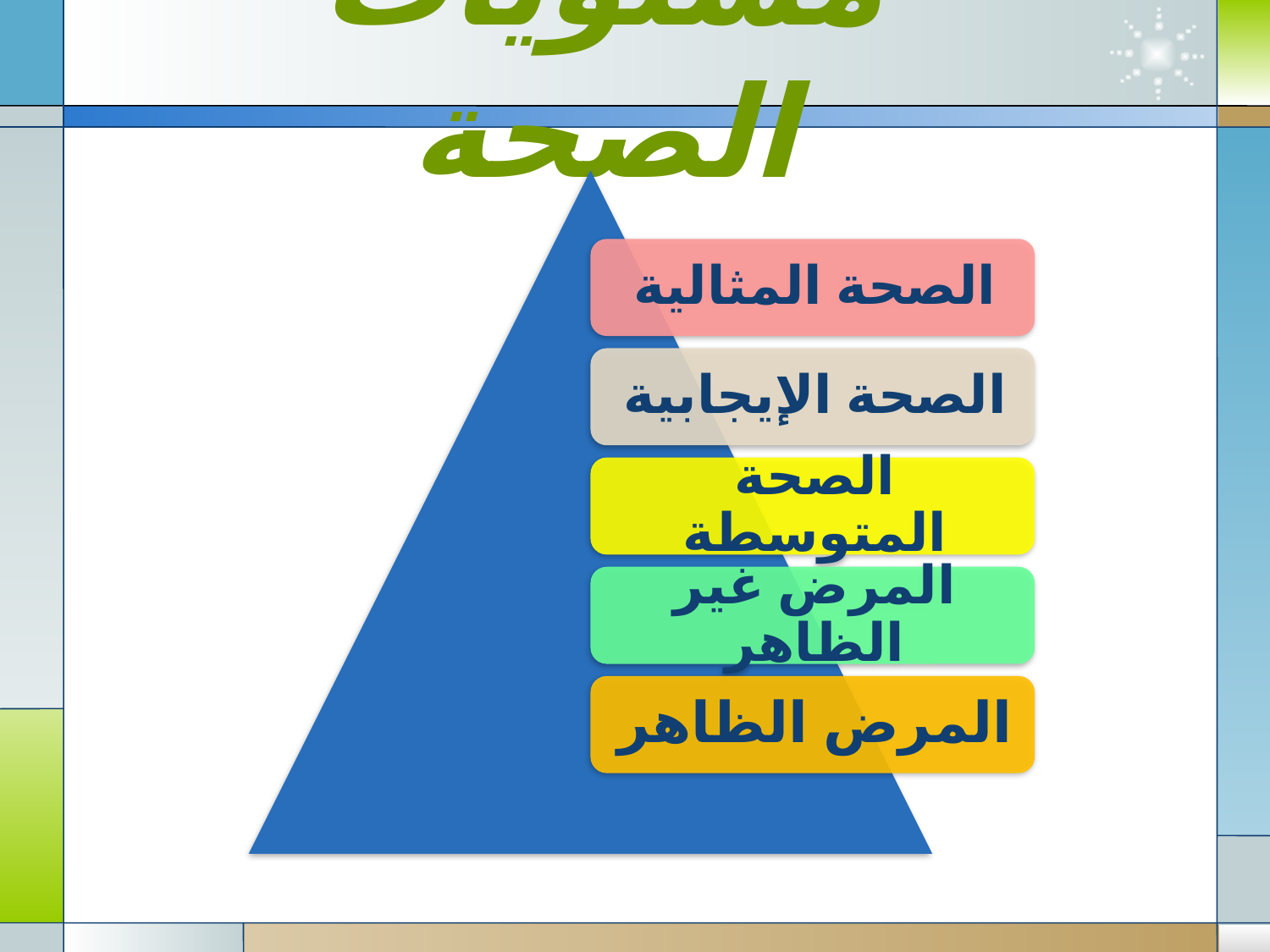

# مستويات الصحة
الصحة المثالية
الصحة الإيجابية
الصحة المتوسطة
المرض غير الظاهر
المرض الظاهر